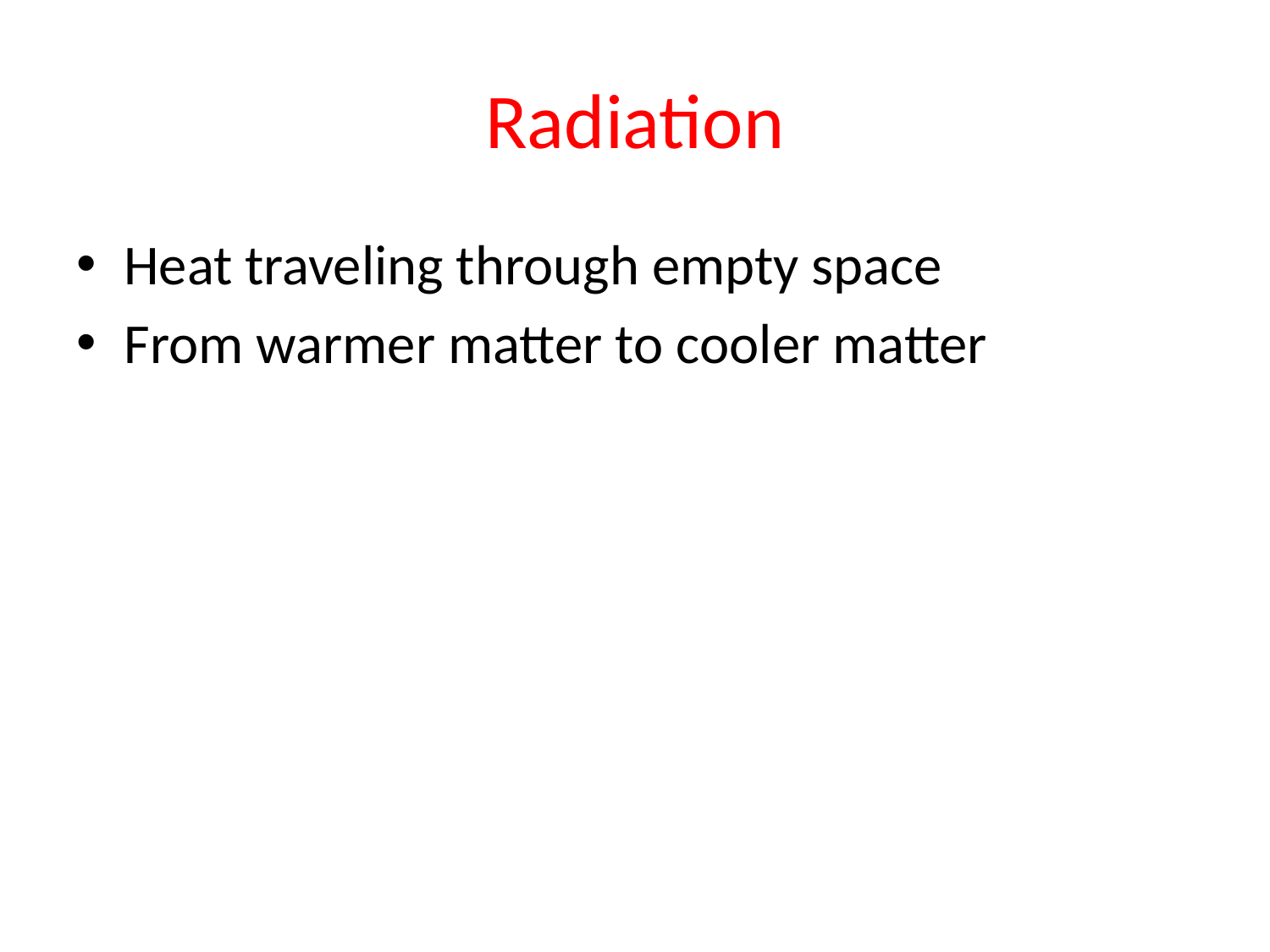

# Radiation
Heat traveling through empty space
From warmer matter to cooler matter